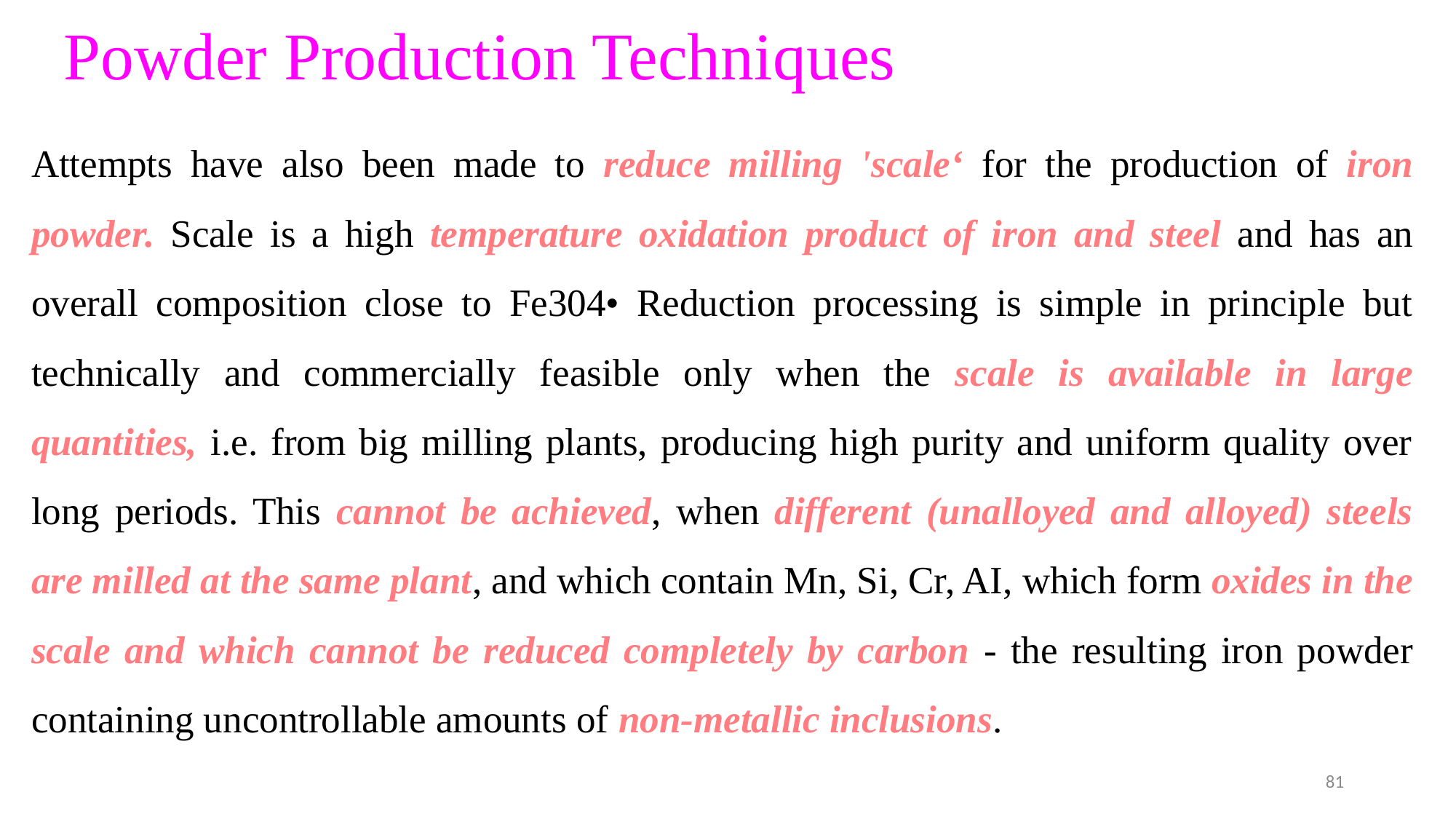

# Powder Production Techniques
Attempts have also been made to reduce milling 'scale‘ for the production of iron powder. Scale is a high temperature oxidation product of iron and steel and has an overall composition close to Fe304• Reduction processing is simple in principle but technically and commercially feasible only when the scale is available in large quantities, i.e. from big milling plants, producing high purity and uniform quality over long periods. This cannot be achieved, when different (unalloyed and alloyed) steels are milled at the same plant, and which contain Mn, Si, Cr, AI, which form oxides in the scale and which cannot be reduced completely by carbon - the resulting iron powder containing uncontrollable amounts of non-metallic inclusions.

81